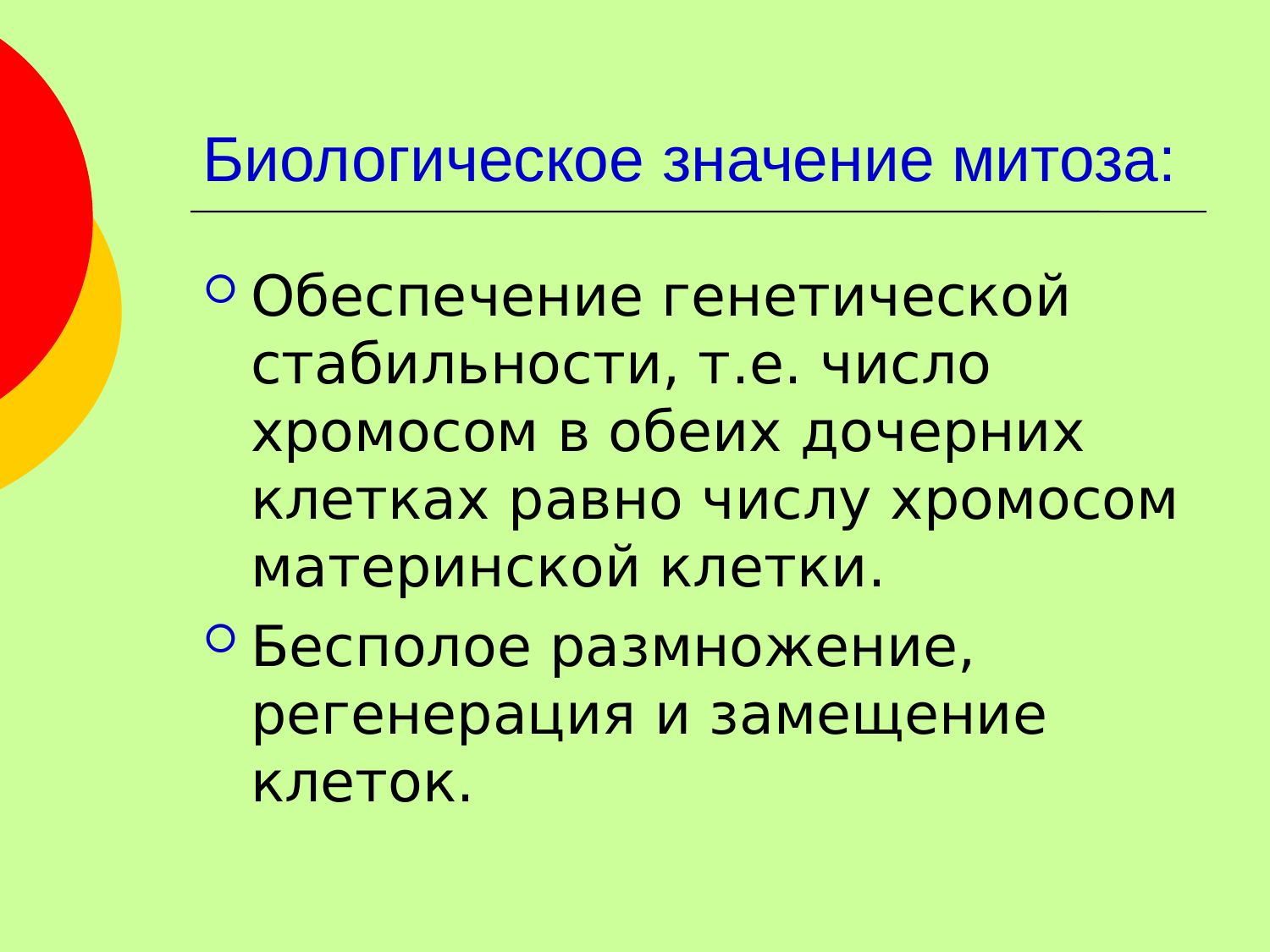

# Биологическое значение митоза:
Обеспечение генетической стабильности, т.е. число хромосом в обеих дочерних клетках равно числу хромосом материнской клетки.
Бесполое размножение, регенерация и замещение клеток.